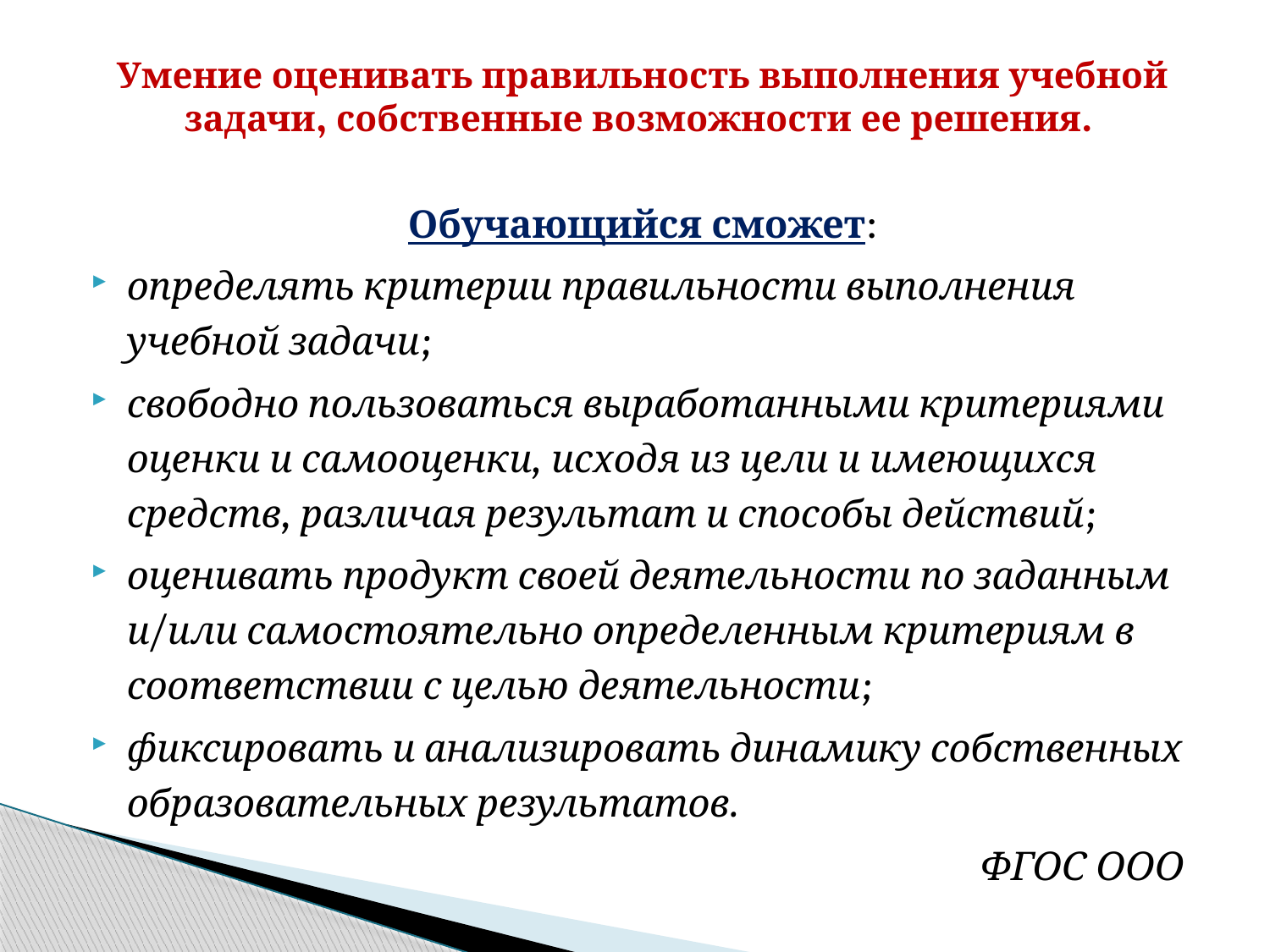

Умение оценивать правильность выполнения учебной задачи, собственные возможности ее решения.

Обучающийся сможет:
определять критерии правильности выполнения учебной задачи;
свободно пользоваться выработанными критериями оценки и самооценки, исходя из цели и имеющихся средств, различая результат и способы действий;
оценивать продукт своей деятельности по заданным и/или самостоятельно определенным критериям в соответствии с целью деятельности;
фиксировать и анализировать динамику собственных образовательных результатов.
                                                ФГОС ООО